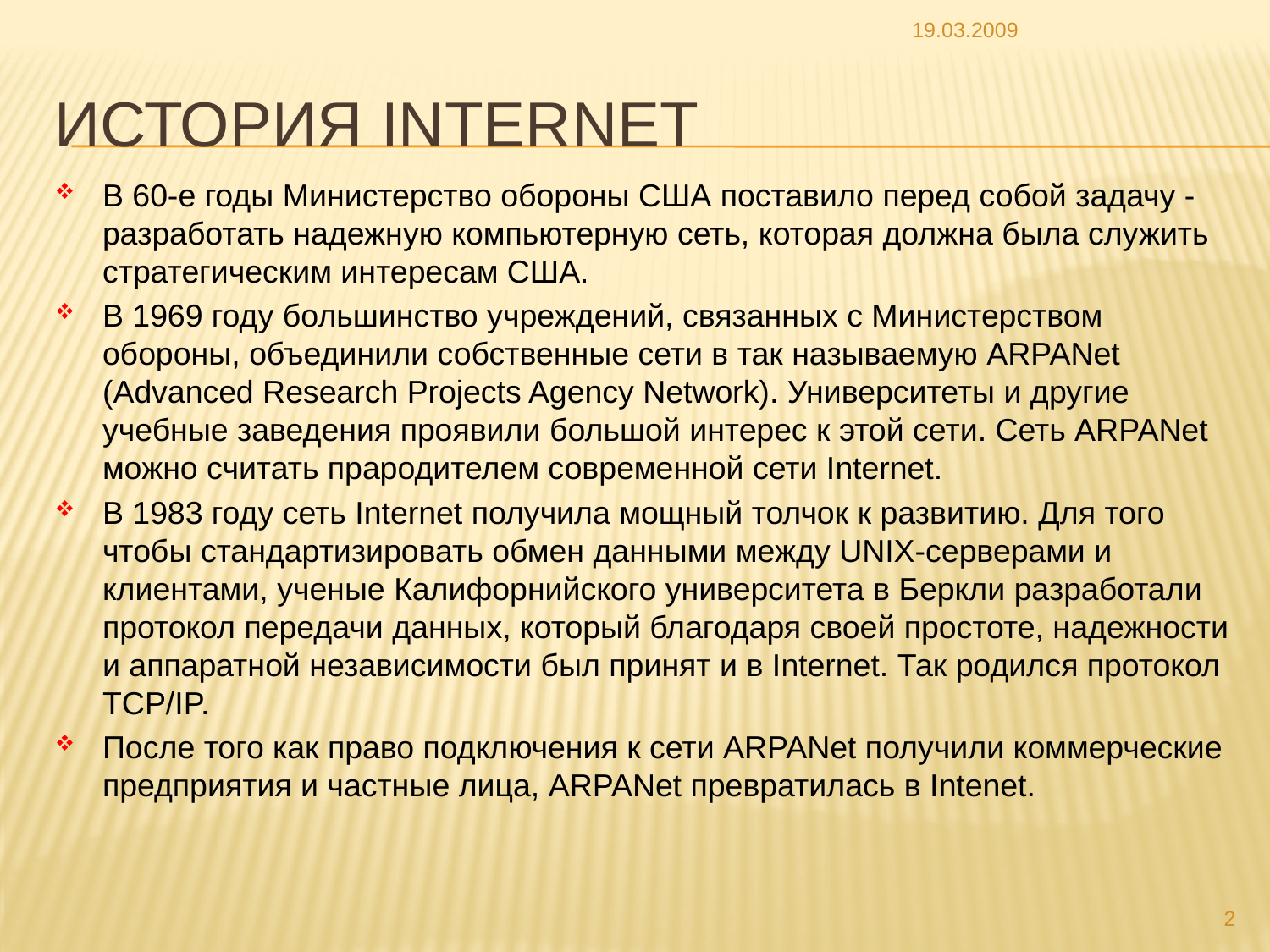

19.03.2009
# История internet
В 60-е годы Министерство обороны США поставило перед собой задачу - разработать надежную компьютерную сеть, которая должна была служить стратегическим интересам США.
В 1969 году большинство учреждений, связанных с Министерством обороны, объединили собственные сети в так называемую ARPANet (Advanced Research Projects Agency Network). Университеты и другие учебные заведения проявили большой интерес к этой сети. Сеть ARPANet можно считать прародителем современной сети Internet.
В 1983 году сеть Internet получила мощный толчок к развитию. Для того чтобы стандартизировать обмен данными между UNIX-серверами и клиентами, ученые Калифорнийского университета в Беркли разработали протокол передачи данных, который благодаря своей простоте, надежности и аппаратной независимости был принят и в Internet. Так родился протокол TCP/IP.
После того как право подключения к сети ARPANet получили коммерческие предприятия и частные лица, ARPANet превратилась в Intenet.

2